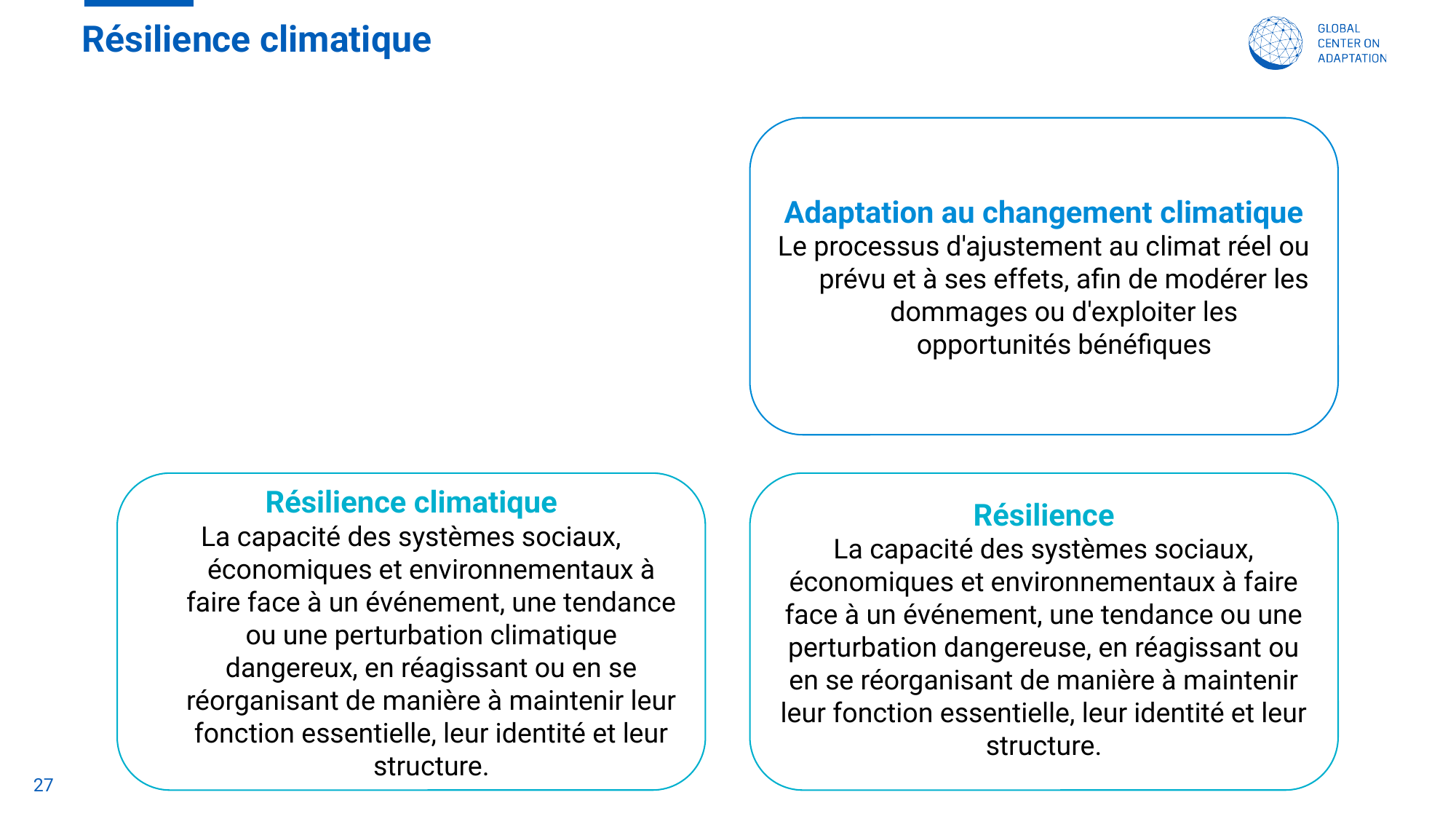

# Résilience climatique
Adaptation au changement climatique
Le processus d'ajustement au climat réel ou prévu et à ses effets, afin de modérer les dommages ou d'exploiter les opportunités bénéfiques

Résilience climatique
La capacité des systèmes sociaux, économiques et environnementaux à faire face à un événement, une tendance ou une perturbation climatique dangereux, en réagissant ou en se réorganisant de manière à maintenir leur fonction essentielle, leur identité et leur structure.
Résilience
La capacité des systèmes sociaux, économiques et environnementaux à faire face à un événement, une tendance ou une perturbation dangereuse, en réagissant ou en se réorganisant de manière à maintenir leur fonction essentielle, leur identité et leur structure.